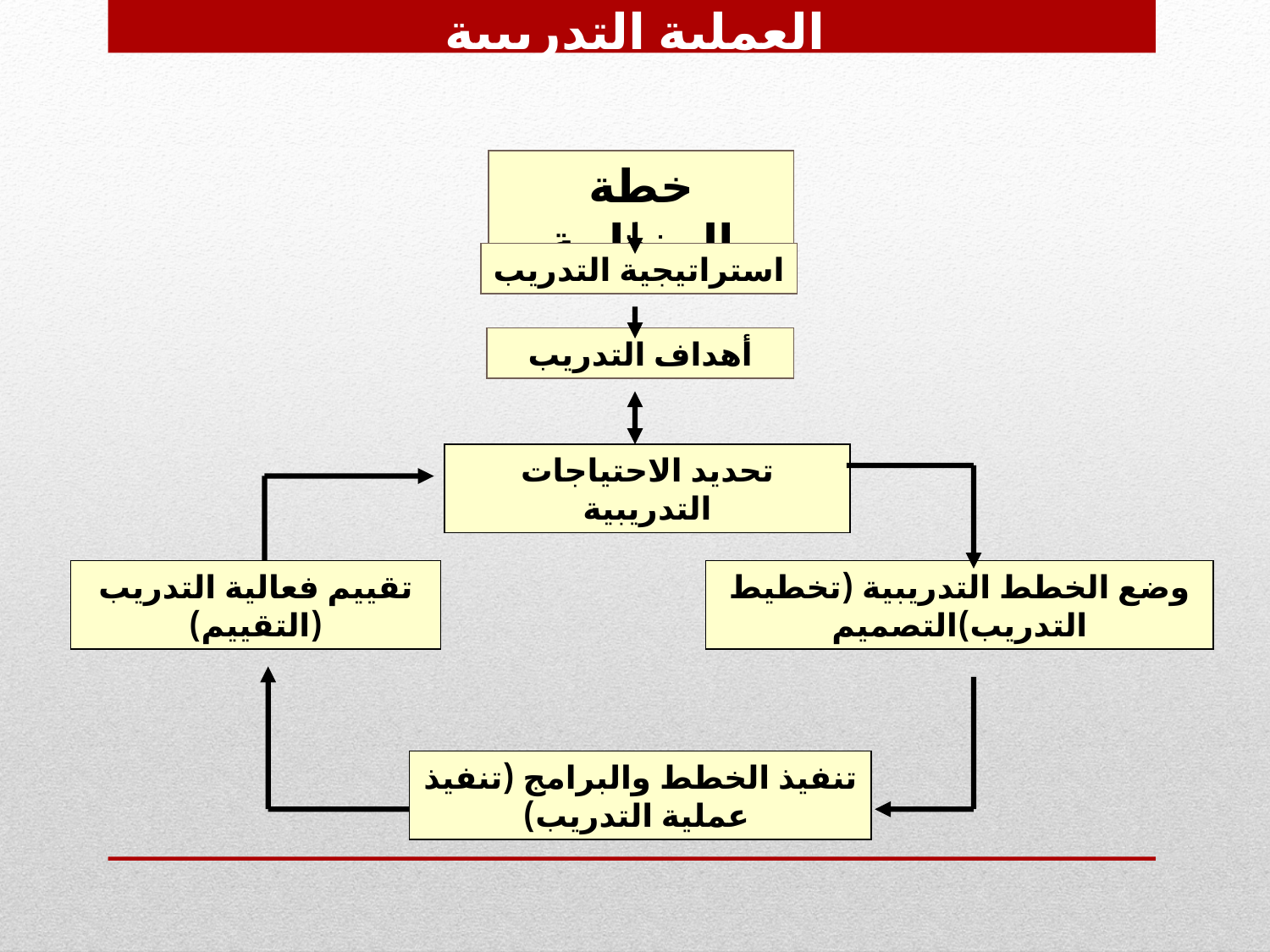

# العملية التدريبية
خطة المنظمة

استراتيجية التدريب

أهداف التدريب

تحديد الاحتياجات التدريبية

تقييم فعالية التدريب (التقييم)
وضع الخطط التدريبية (تخطيط التدريب)التصميم

تنفيذ الخطط والبرامج (تنفيذ عملية التدريب)